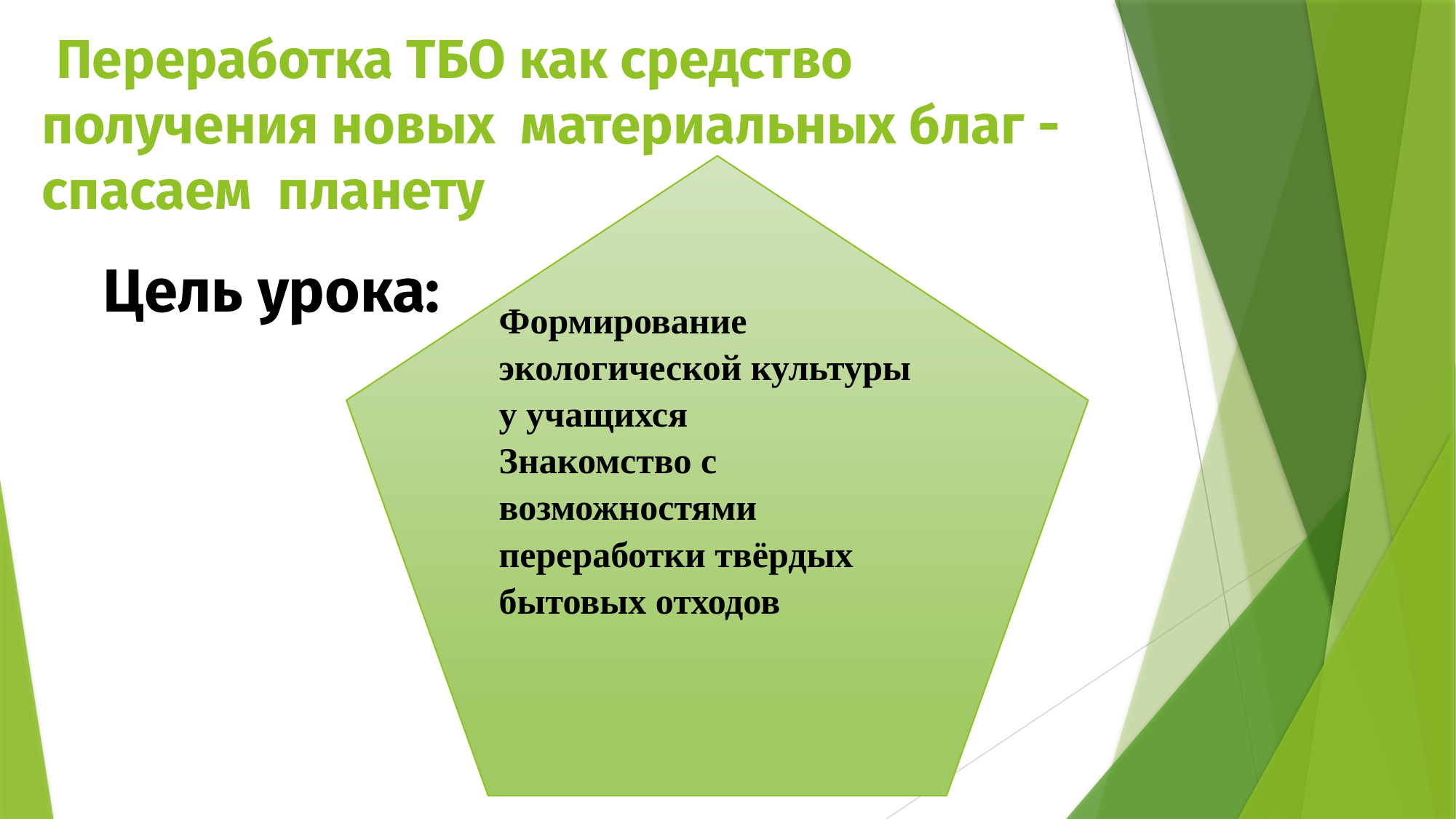

# Переработка ТБО как средство получения новых  материальных благ -  спасаем  планету
Формирование экологической культуры у учащихся
Знакомство с возможностями переработки твёрдых бытовых отходов

Цель урока: